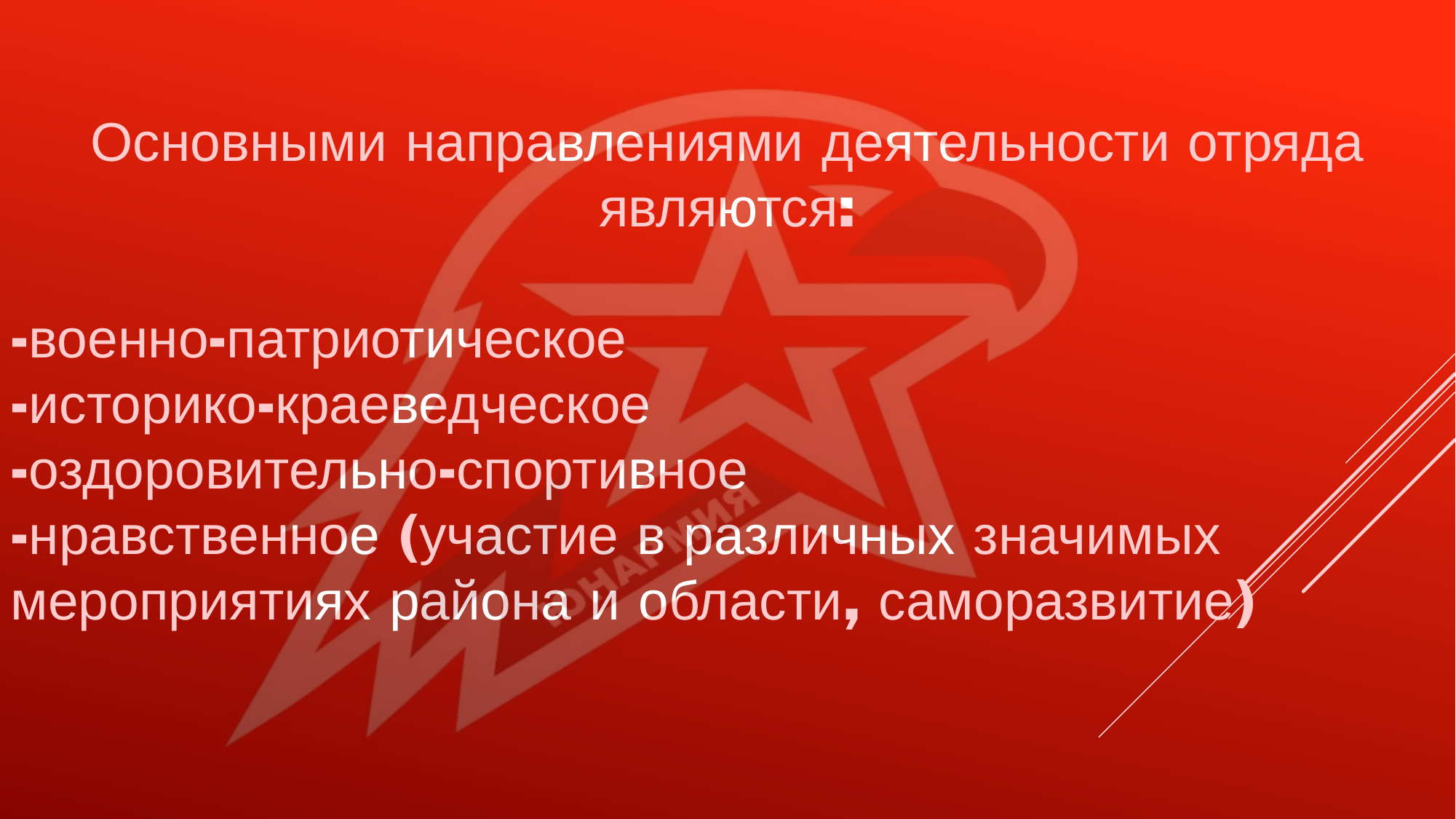

Основными направлениями деятельности отряда являются:

-военно-патриотическое
-историко-краеведческое
-оздоровительно-спортивное
-нравственное (участие в различных значимых мероприятиях района и области, саморазвитие)